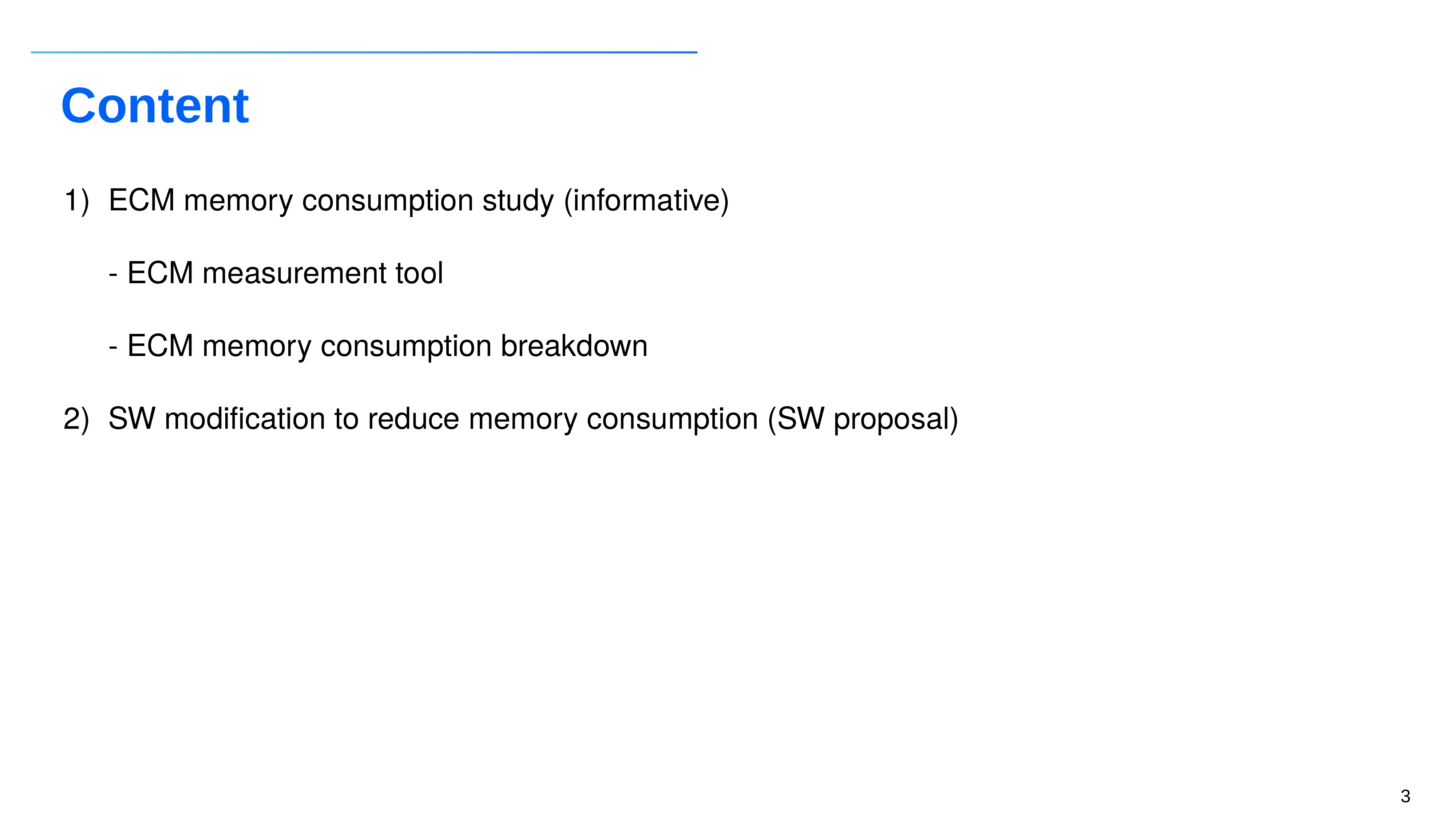

Content
ECM memory consumption study (informative)
- ECM measurement tool
- ECM memory consumption breakdown
SW modification to reduce memory consumption (SW proposal)
3